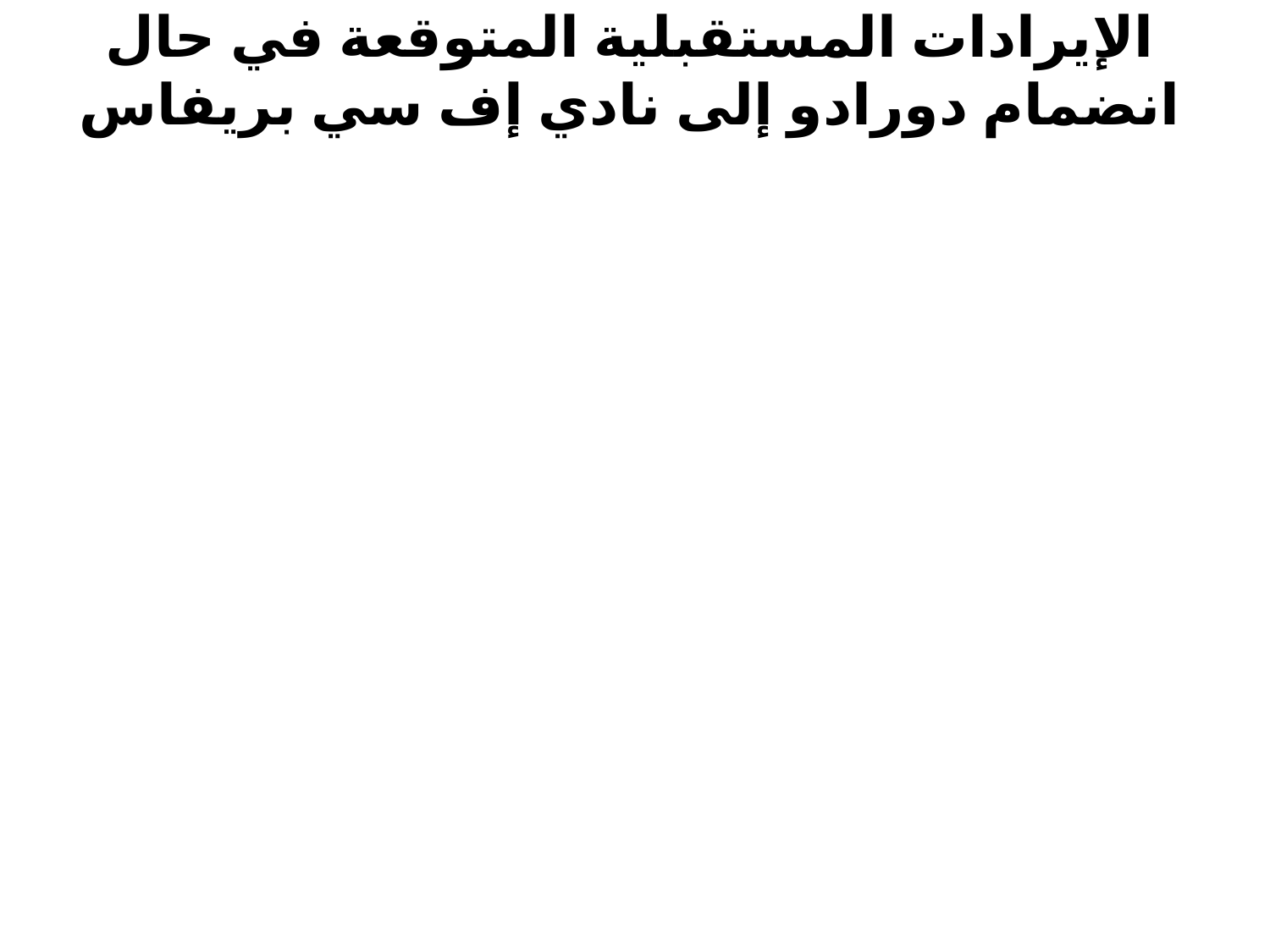

الإيرادات المستقبلية المتوقعة في حال انضمام دورادو إلى نادي إف سي بريفاس